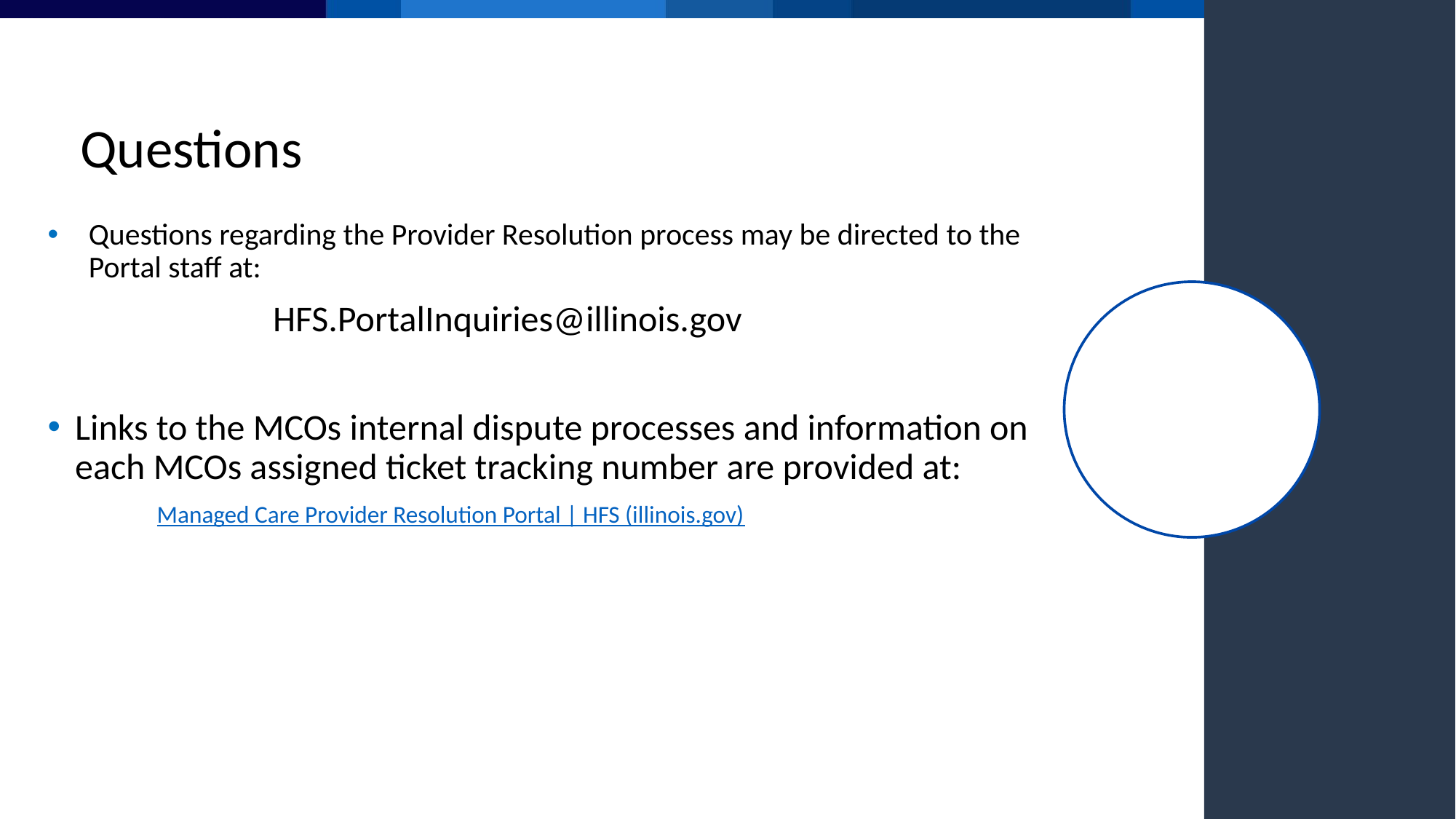

# Questions
Questions regarding the Provider Resolution process may be directed to the Portal staff at:
		 HFS.PortalInquiries@illinois.gov

Links to the MCOs internal dispute processes and information on each MCOs assigned ticket tracking number are provided at:
	Managed Care Provider Resolution Portal | HFS (illinois.gov)